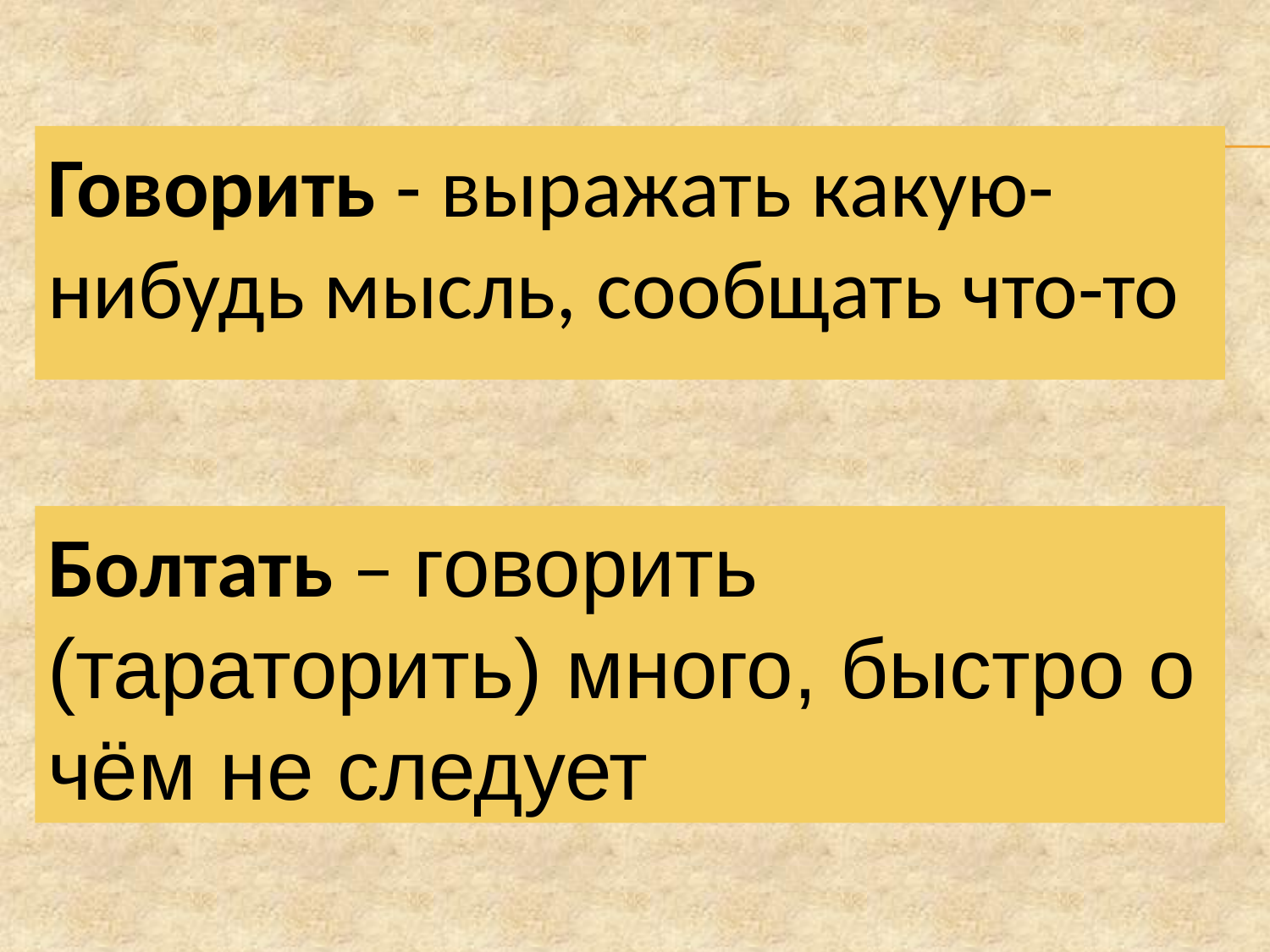

Говорить - выражать какую-нибудь мысль, сообщать что-то

Болтать – говорить (тараторить) много, быстро о чём не следует